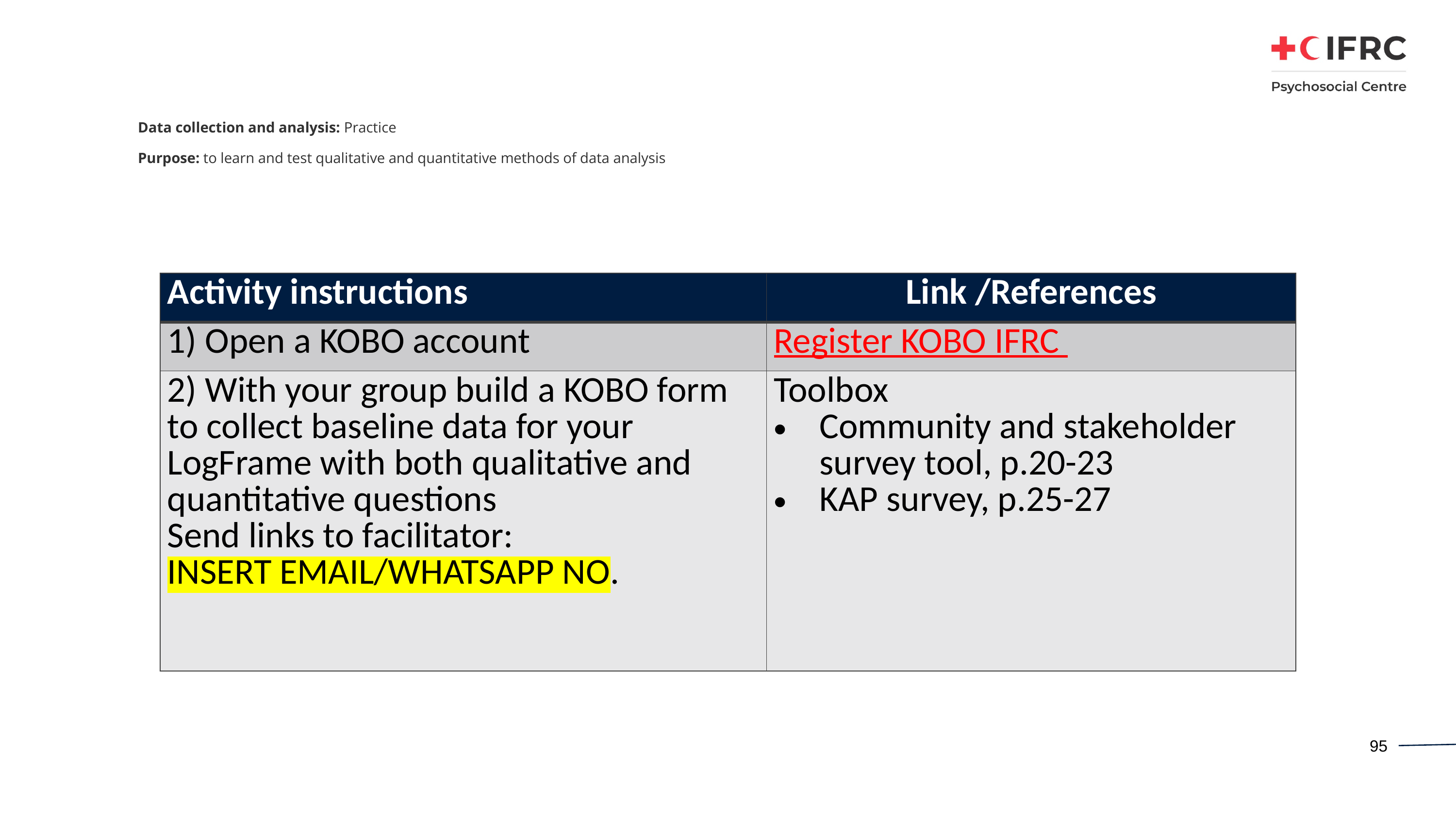

# Data collection and analysis: Practice Purpose: to learn and test qualitative and quantitative methods of data analysis
| Activity instructions | Link /References |
| --- | --- |
| 1) Open a KOBO account | Register KOBO IFRC |
| 2) With your group build a KOBO form to collect baseline data for your LogFrame with both qualitative and quantitative questions Send links to facilitator: INSERT EMAIL/WHATSAPP NO. | Toolbox Community and stakeholder survey tool, p.20-23 KAP survey, p.25-27 |